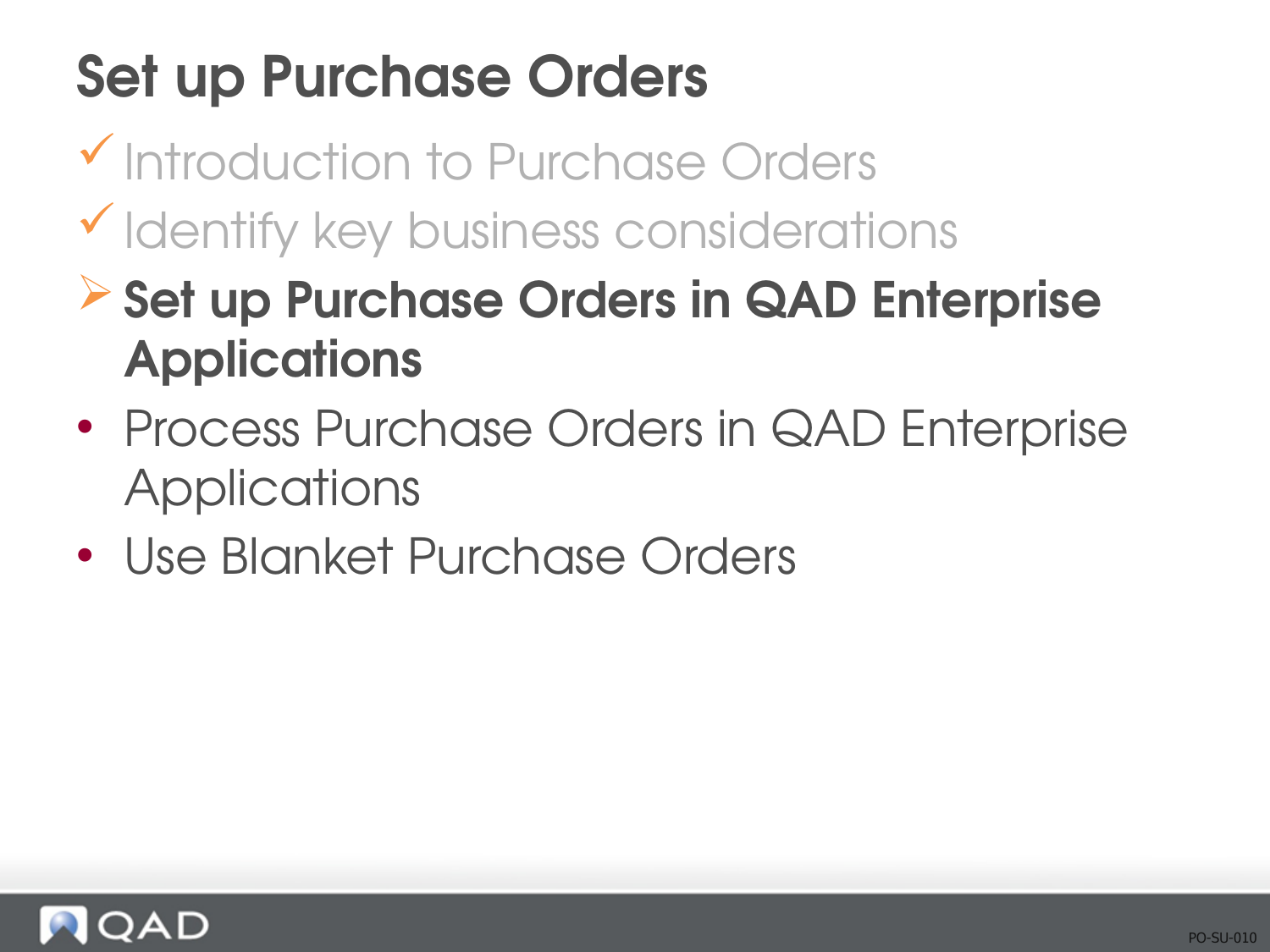

# Set up Purchase Orders
Introduction to Purchase Orders
Identify key business considerations
Set up Purchase Orders in QAD Enterprise Applications
Process Purchase Orders in QAD Enterprise Applications
Use Blanket Purchase Orders
PO-SU-010